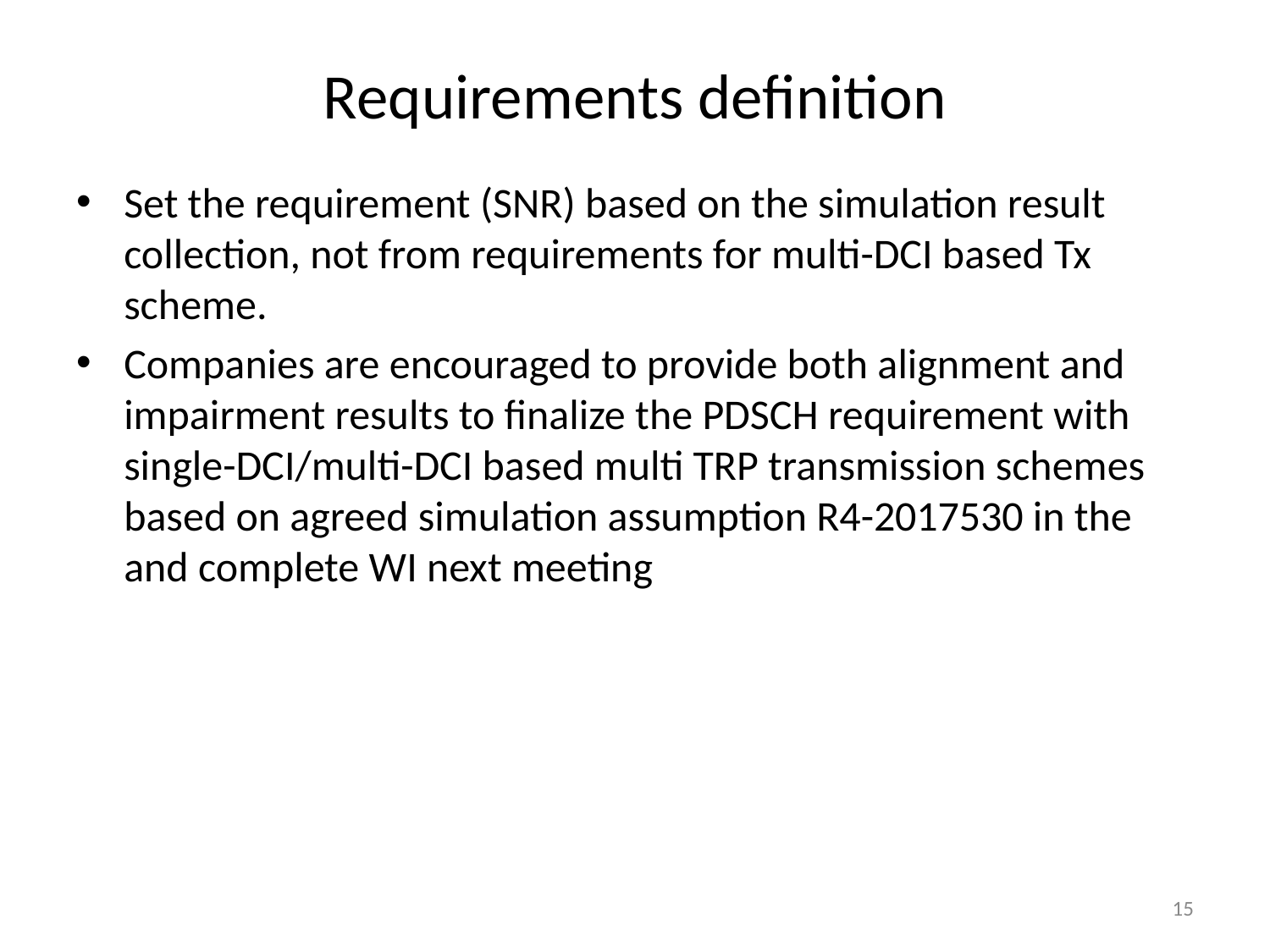

# Requirements definition
Set the requirement (SNR) based on the simulation result collection, not from requirements for multi-DCI based Tx scheme.
Companies are encouraged to provide both alignment and impairment results to finalize the PDSCH requirement with single-DCI/multi-DCI based multi TRP transmission schemes based on agreed simulation assumption R4-2017530 in the and complete WI next meeting
15